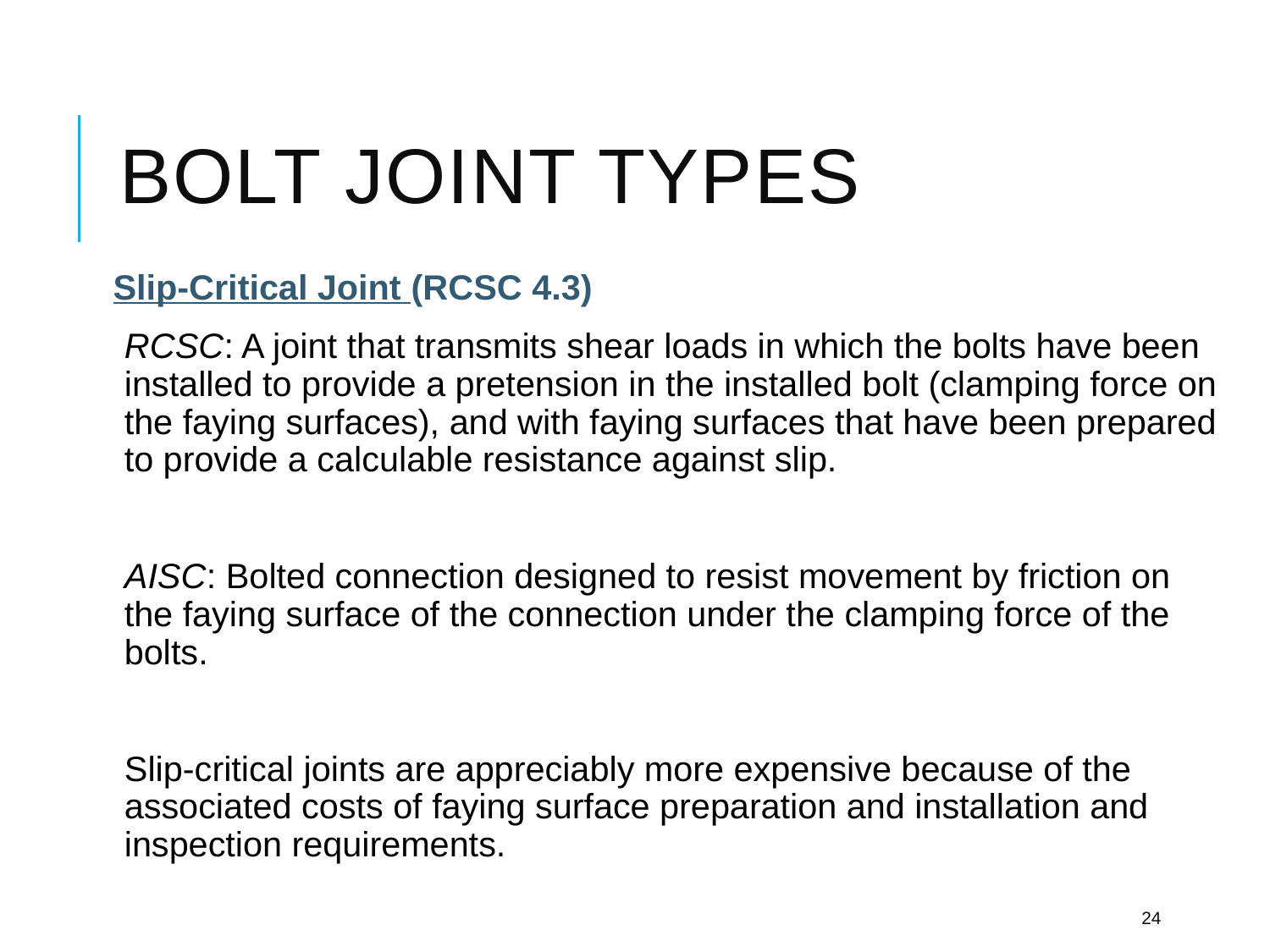

# Bolt Joint types
Slip-Critical Joint (RCSC 4.3)
RCSC: A joint that transmits shear loads in which the bolts have been installed to provide a pretension in the installed bolt (clamping force on the faying surfaces), and with faying surfaces that have been prepared to provide a calculable resistance against slip.

AISC: Bolted connection designed to resist movement by friction on the faying surface of the connection under the clamping force of the bolts.

Slip-critical joints are appreciably more expensive because of the associated costs of faying surface preparation and installation and inspection requirements.

24